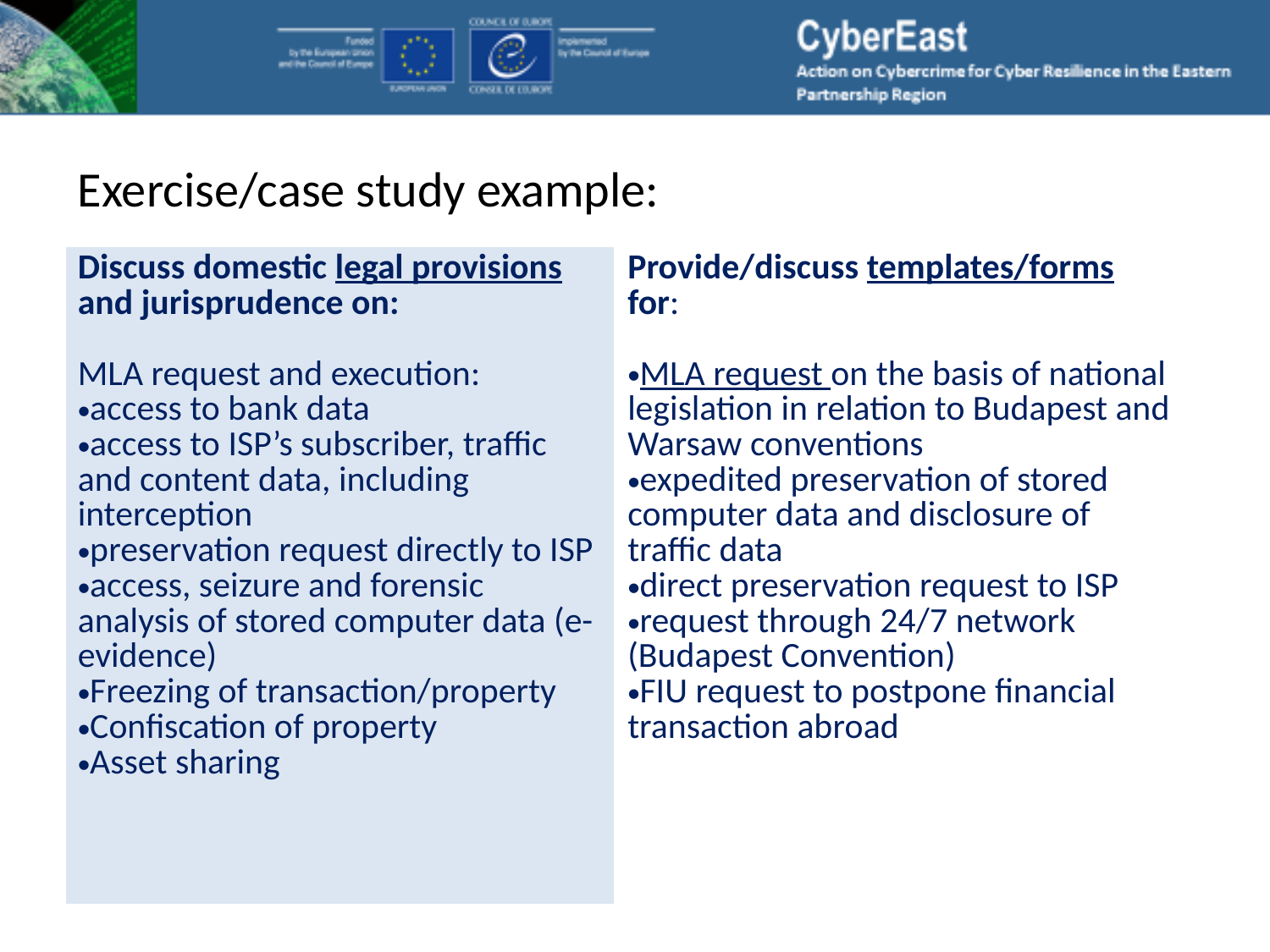

# Exercise/case study example:
| Discuss domestic legal provisions and jurisprudence on: MLA request and execution: access to bank data access to ISP’s subscriber, traffic and content data, including interception preservation request directly to ISP access, seizure and forensic analysis of stored computer data (e-evidence) Freezing of transaction/property Confiscation of property Asset sharing | Provide/discuss templates/forms for: MLA request on the basis of national legislation in relation to Budapest and Warsaw conventions expedited preservation of stored computer data and disclosure of traffic data direct preservation request to ISP request through 24/7 network (Budapest Convention) FIU request to postpone financial transaction abroad |
| --- | --- |